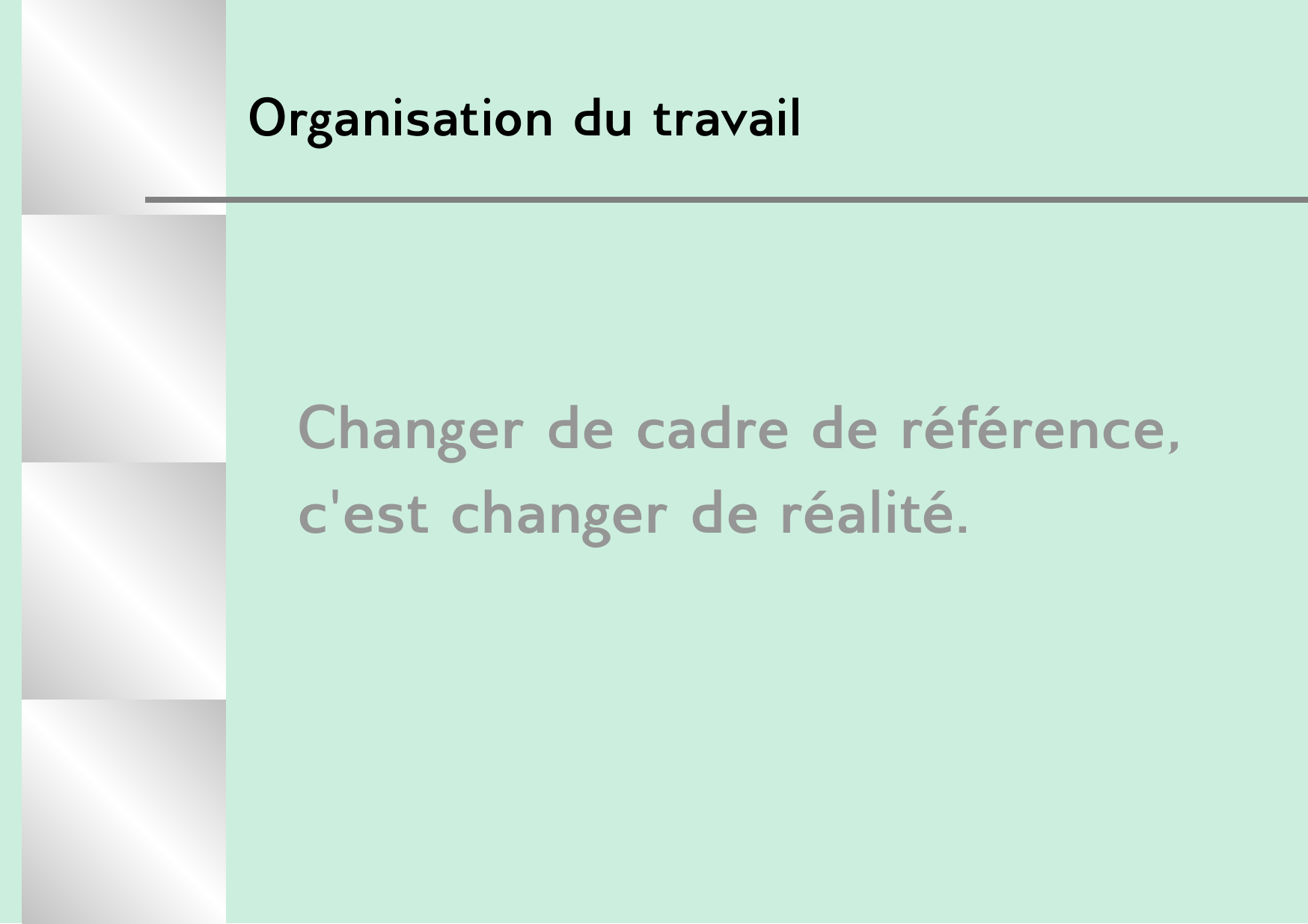

Organisation du travail

Changer de cadre de référence,
c'est changer de réalité.